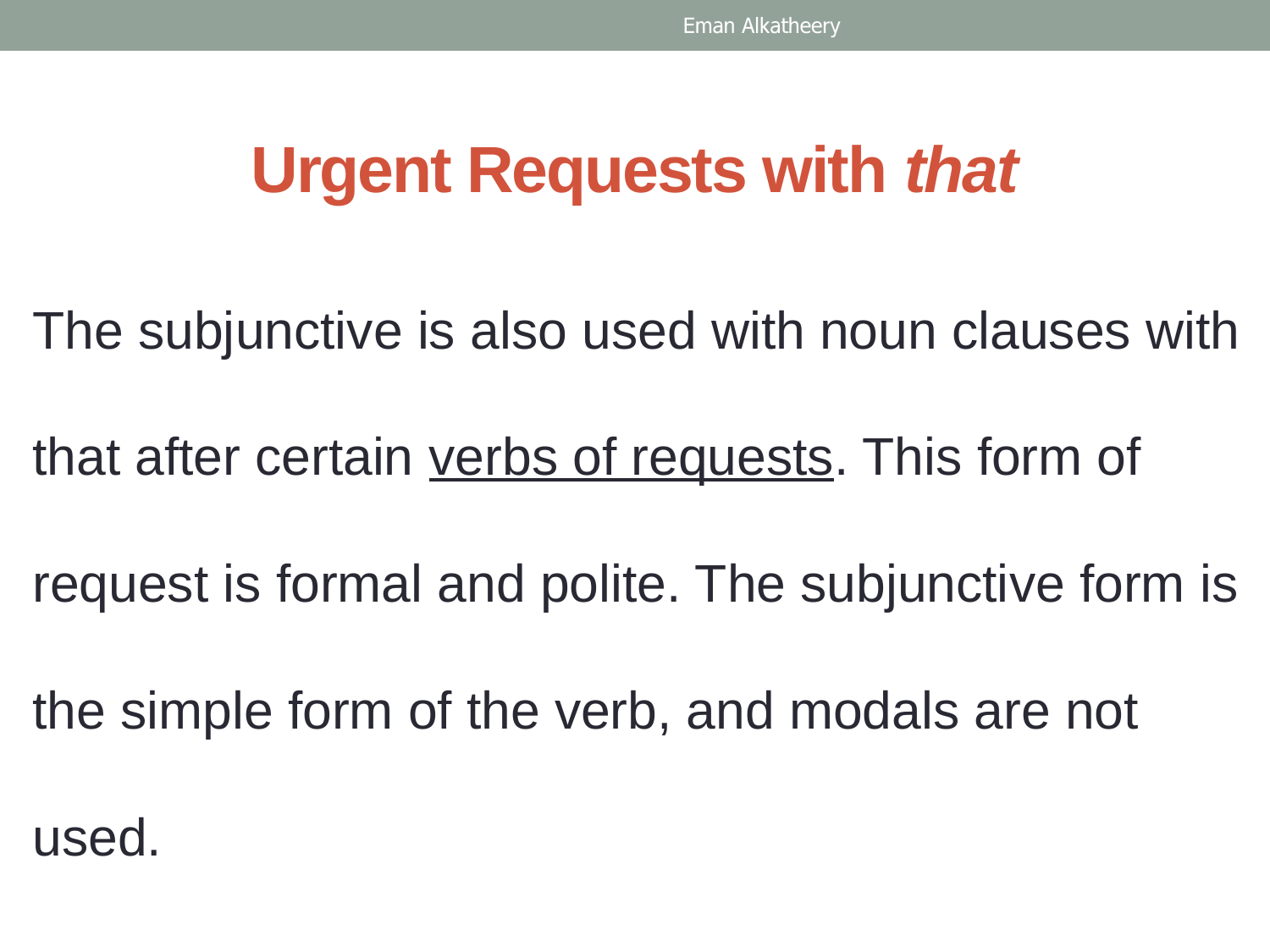

Eman Alkatheery
# Urgent Requests with that
The subjunctive is also used with noun clauses with that after certain verbs of requests. This form of request is formal and polite. The subjunctive form is the simple form of the verb, and modals are not used.